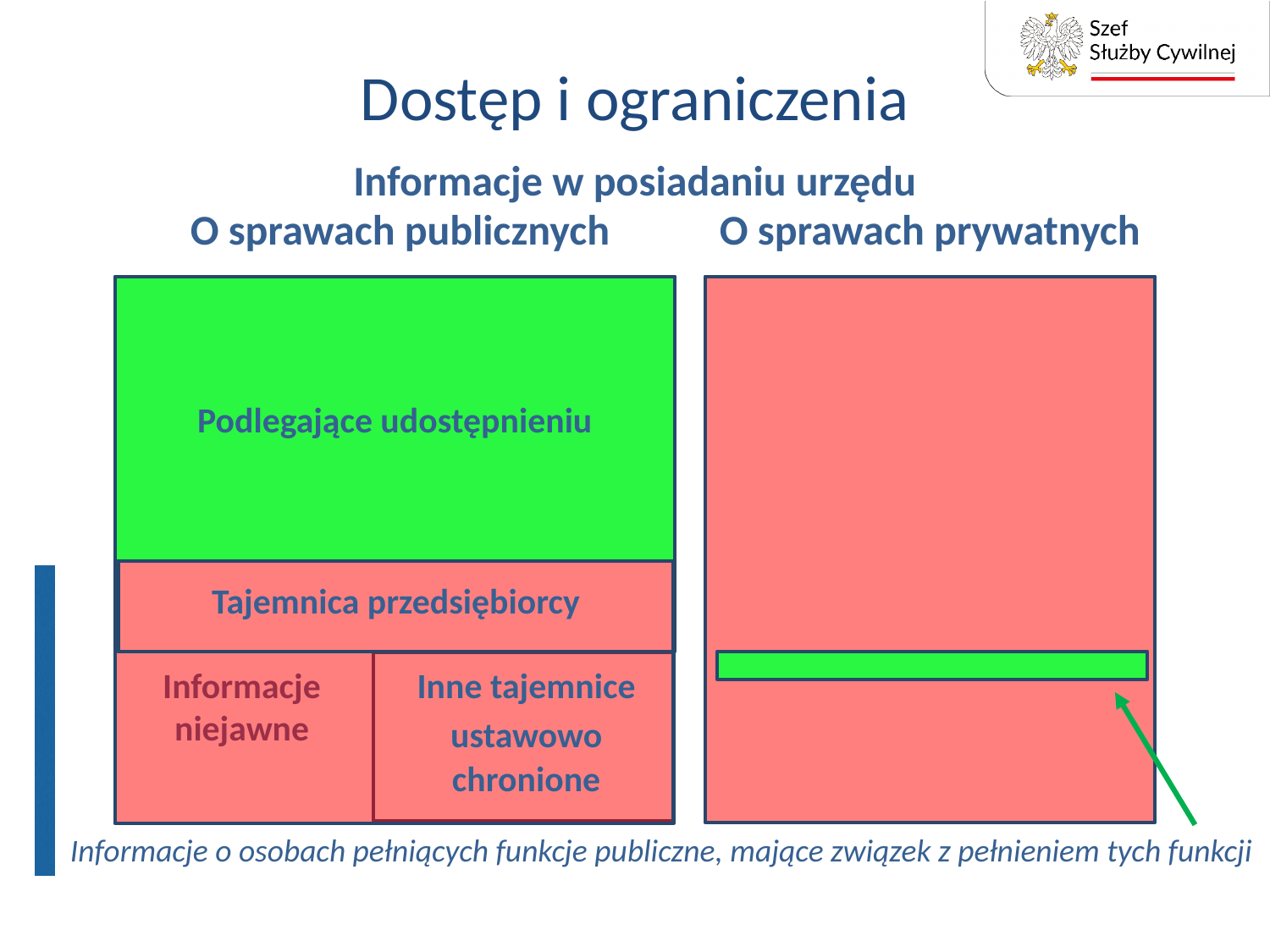

# Dostęp i ograniczenia
Informacje w posiadaniu urzędu
O sprawach prywatnych
O sprawach publicznych
Podlegające udostępnieniu

Inne tajemnice ustawowo chronione

Tajemnica przedsiębiorcy

Informacje niejawne
Informacje o osobach pełniących funkcje publiczne, mające związek z pełnieniem tych funkcji